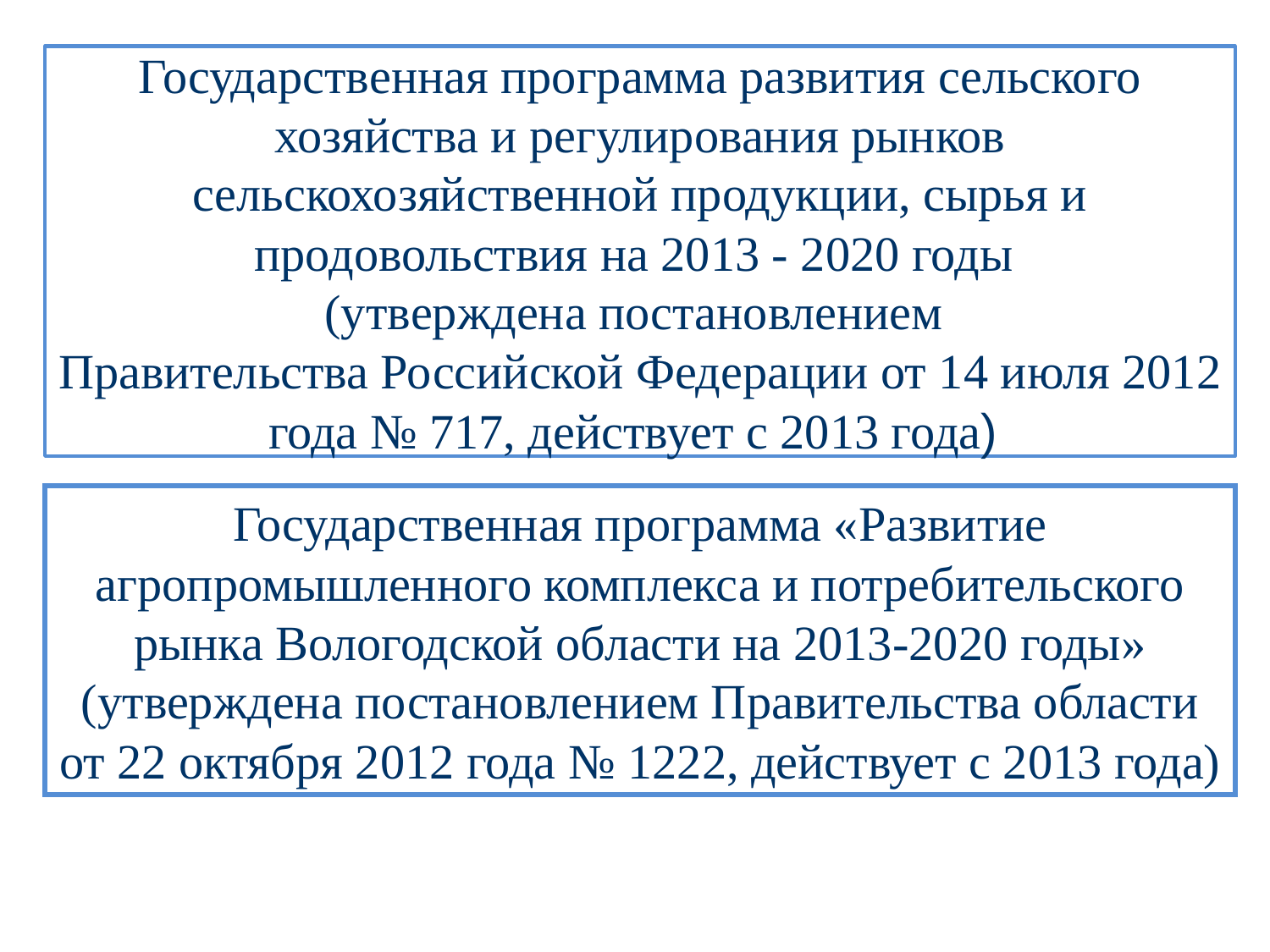

Государственная программа развития сельского хозяйства и регулирования рынков сельскохозяйственной продукции, сырья и продовольствия на 2013 - 2020 годы
(утверждена постановлением
Правительства Российской Федерации от 14 июля 2012 года № 717, действует с 2013 года)

Государственная программа «Развитие агропромышленного комплекса и потребительского рынка Вологодской области на 2013-2020 годы»
(утверждена постановлением Правительства области от 22 октября 2012 года № 1222, действует с 2013 года)